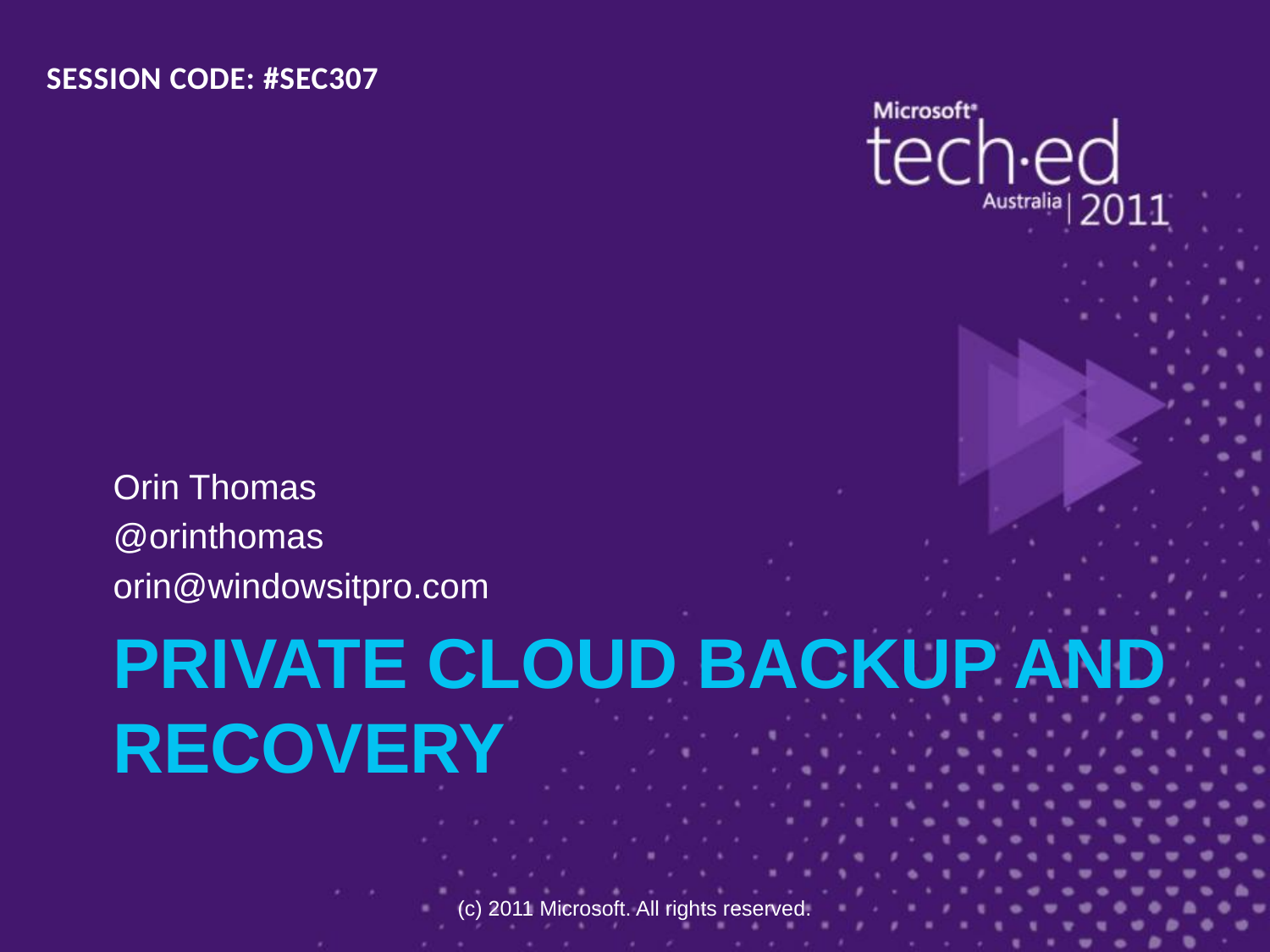

SESSION CODE: #SEC307
Orin Thomas
@orinthomas
orin@windowsitpro.com
# PRIVATE CLOUD BACKUP AND RECOVERY
(c) 2011 Microsoft. All rights reserved.